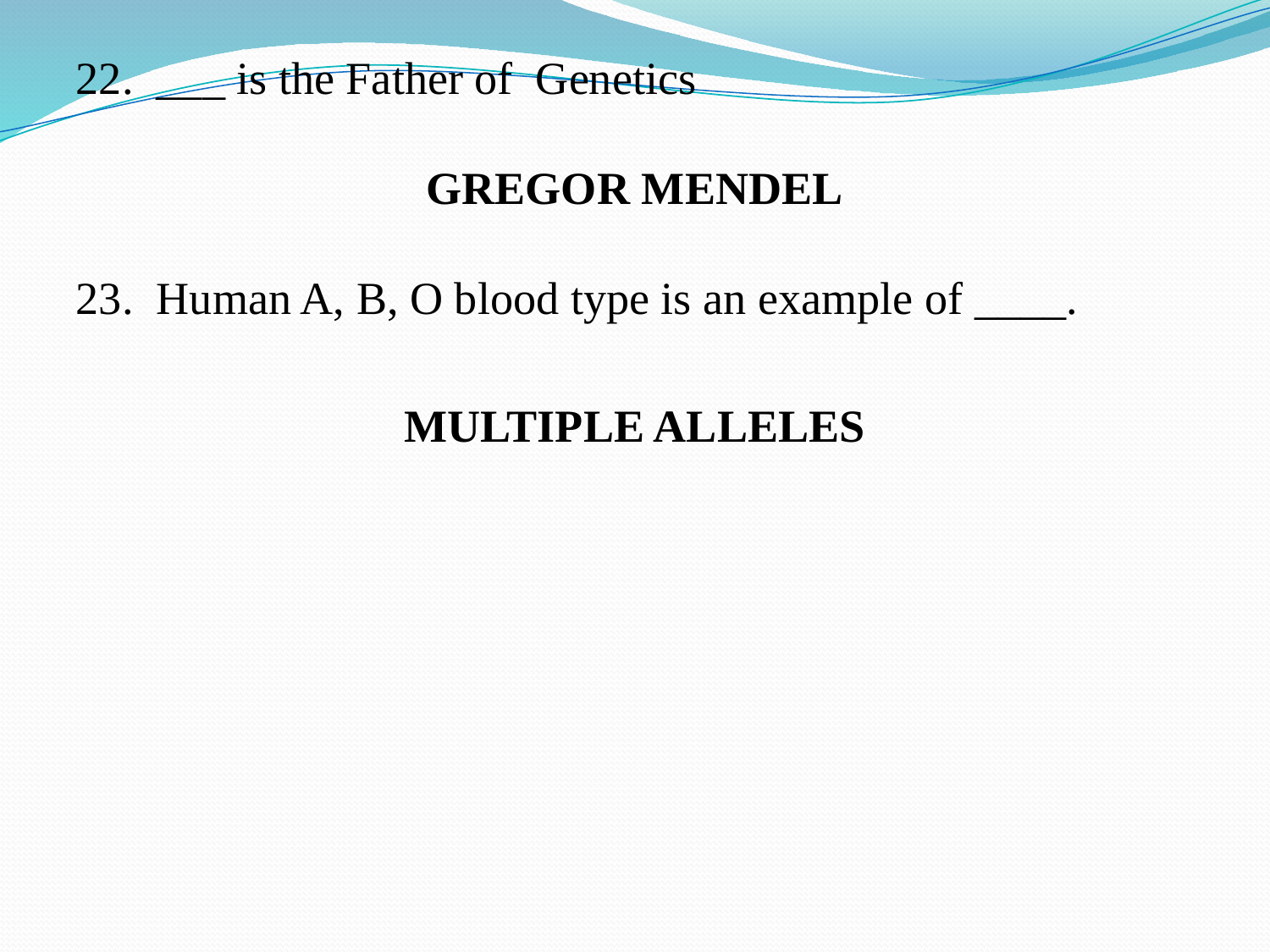

22.  ___ is the Father of  Genetics

GREGOR MENDEL

23.  Human A, B, O blood type is an example of ____.

MULTIPLE ALLELES